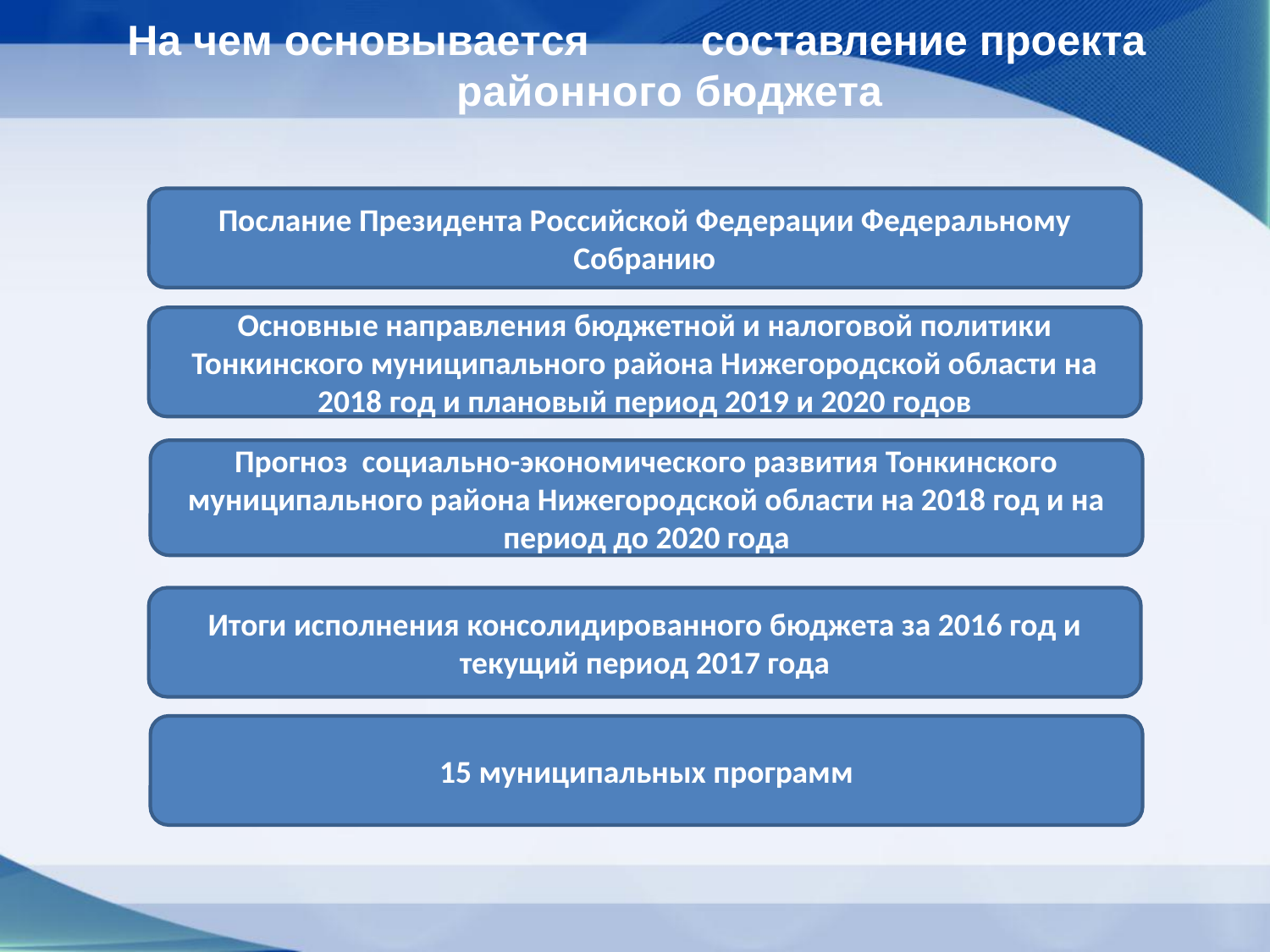

# На чем основывается	составление проекта районного бюджета
Послание Президента Российской Федерации Федеральному Собранию
Основные направления бюджетной и налоговой политики Тонкинского муниципального района Нижегородской области на 2018 год и плановый период 2019 и 2020 годов
Прогноз  социально-экономического развития Тонкинского муниципального района Нижегородской области на 2018 год и на период до 2020 года
Итоги исполнения консолидированного бюджета за 2016 год и текущий период 2017 года
15 муниципальных программ